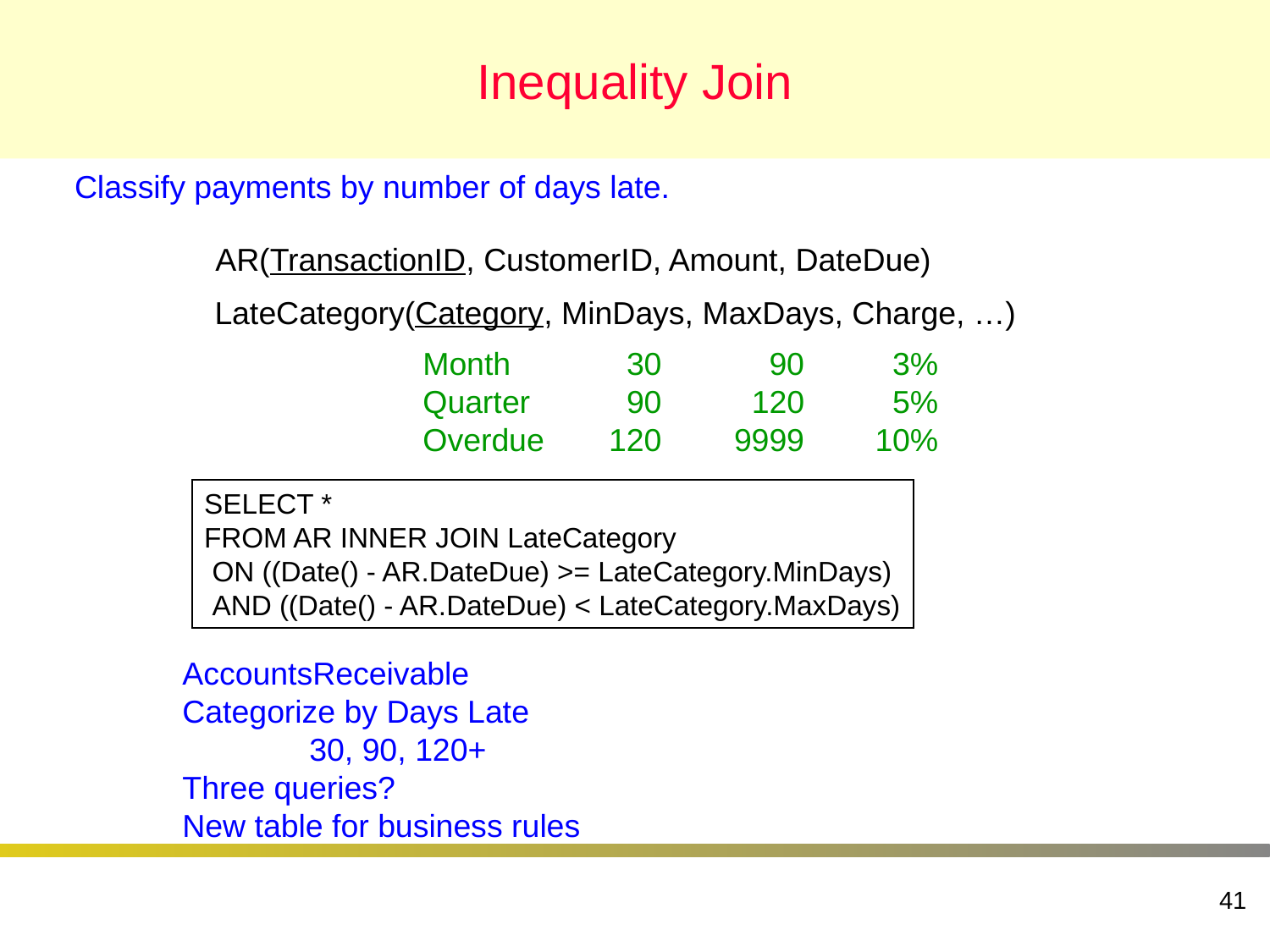

# Inequality Join
Classify payments by number of days late.
AR(TransactionID, CustomerID, Amount, DateDue)
LateCategory(Category, MinDays, MaxDays, Charge, …)
Month	30	90	3%
Quarter	90	120	5%
Overdue	120	9999	10%
SELECT *
FROM AR INNER JOIN LateCategory
 ON ((Date() - AR.DateDue) >= LateCategory.MinDays)
 AND ((Date() - AR.DateDue) < LateCategory.MaxDays)
AccountsReceivable
Categorize by Days Late
	30, 90, 120+
Three queries?
New table for business rules
41